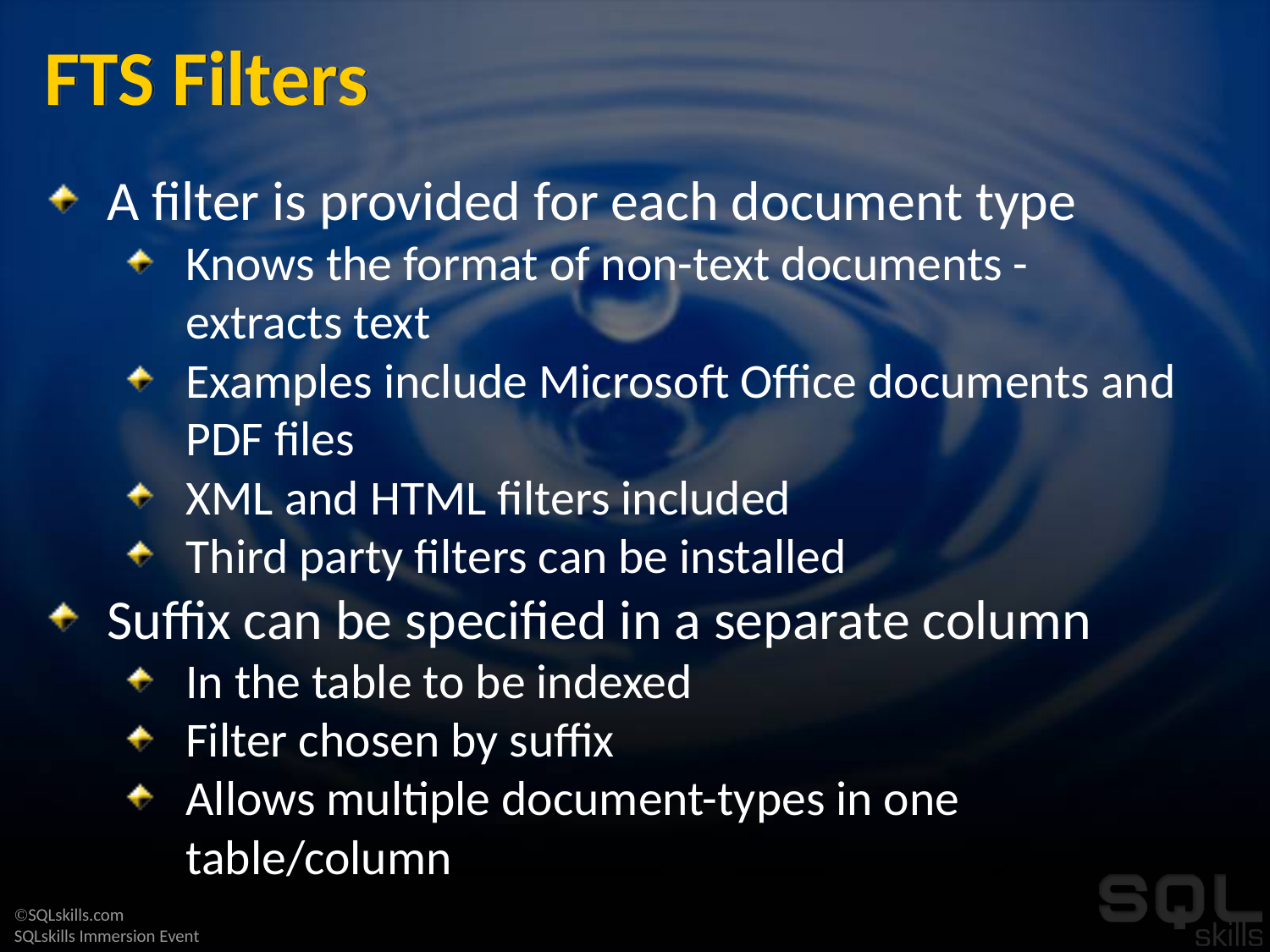

# FTS Filters
A filter is provided for each document type
Knows the format of non-text documents - extracts text
Examples include Microsoft Office documents and PDF files
XML and HTML filters included
Third party filters can be installed
Suffix can be specified in a separate column
In the table to be indexed
Filter chosen by suffix
Allows multiple document-types in one table/column